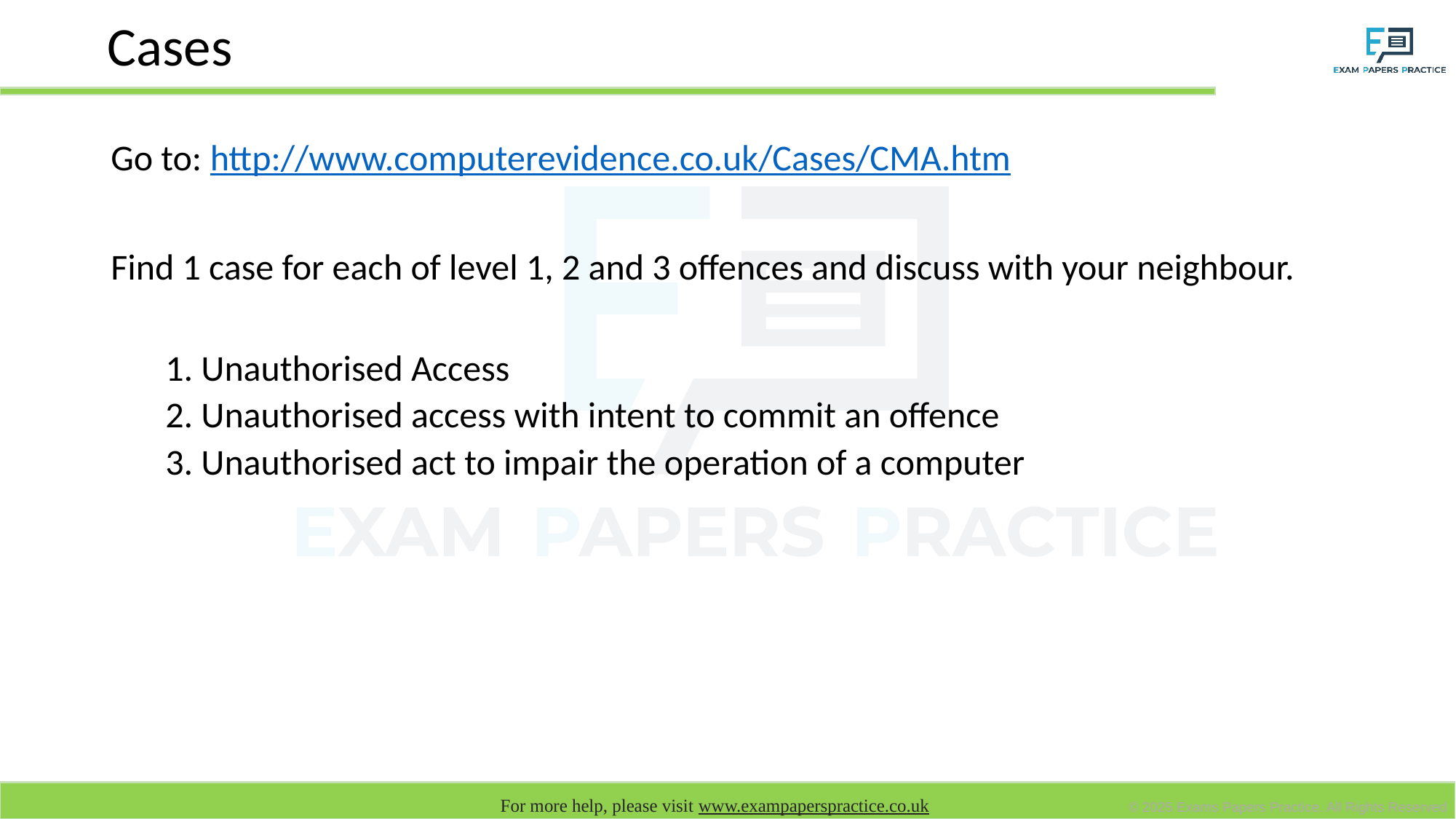

# Cases
Go to: http://www.computerevidence.co.uk/Cases/CMA.htm

Find 1 case for each of level 1, 2 and 3 offences and discuss with your neighbour.

1. Unauthorised Access
2. Unauthorised access with intent to commit an offence
3. Unauthorised act to impair the operation of a computer